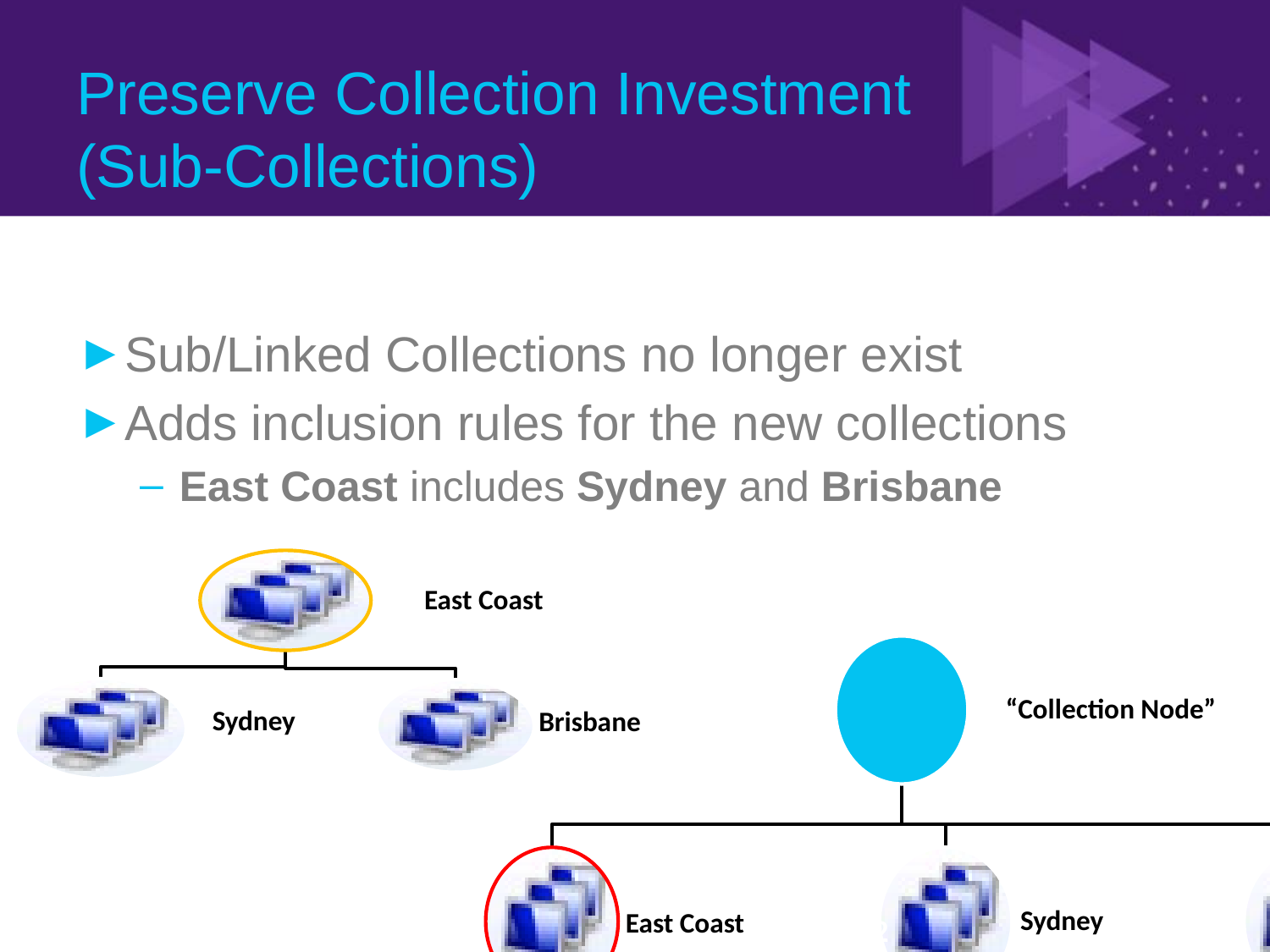

# Preserve Collection Investment (Sub-Collections)
Sub/Linked Collections no longer exist
Adds inclusion rules for the new collections
East Coast includes Sydney and Brisbane

“Collection Node”
East Coast
Sydney
Brisbane
SCCM 2012
East Coast
Sydney
Brisbane
SCCM 2007